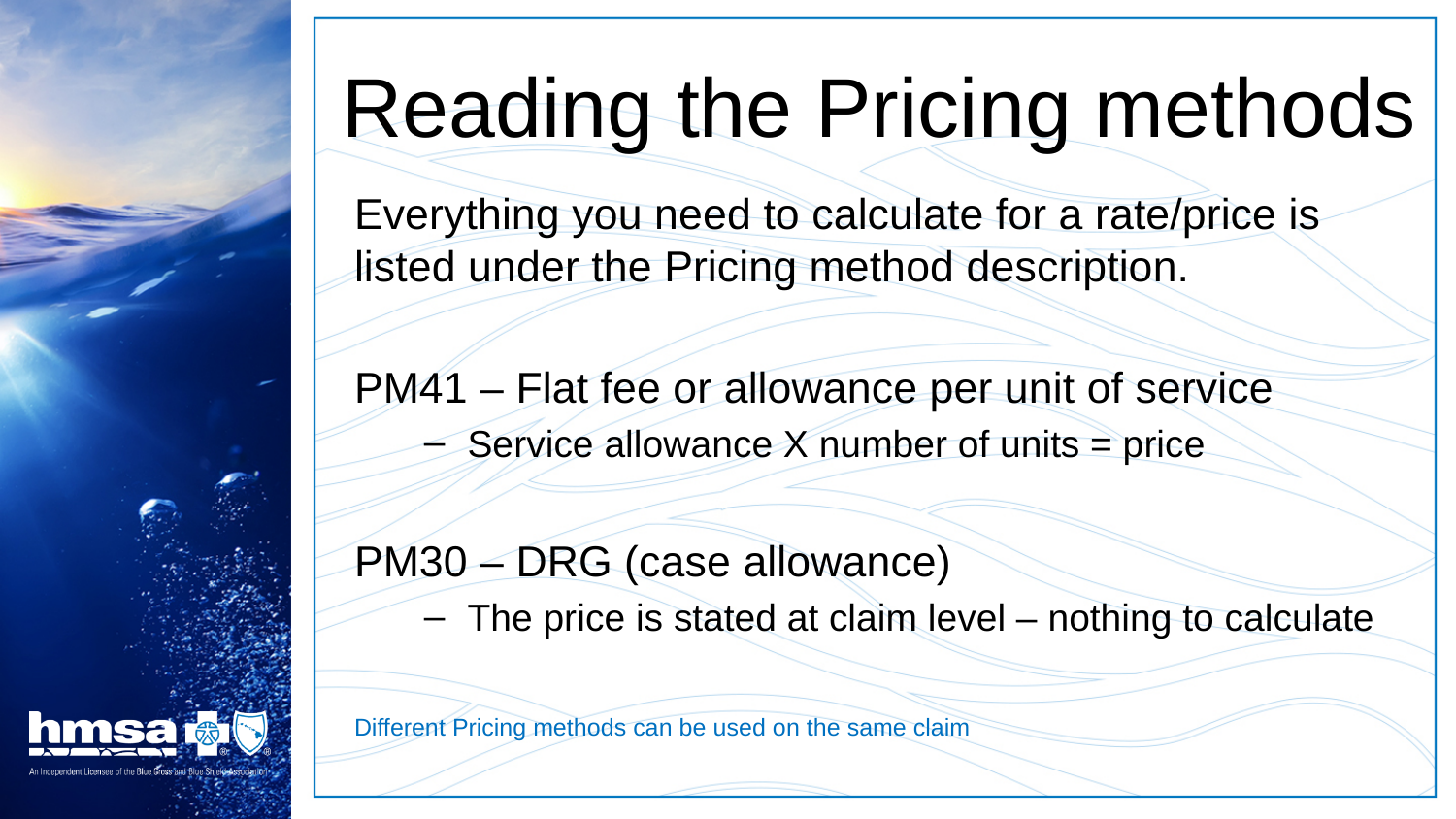

# Reading the Pricing methods
Everything you need to calculate for a rate/price is listed under the Pricing method description.

PM41 – Flat fee or allowance per unit of service
Service allowance X number of units = price

PM30 – DRG (case allowance)
The price is stated at claim level – nothing to calculate

Different Pricing methods can be used on the same claim